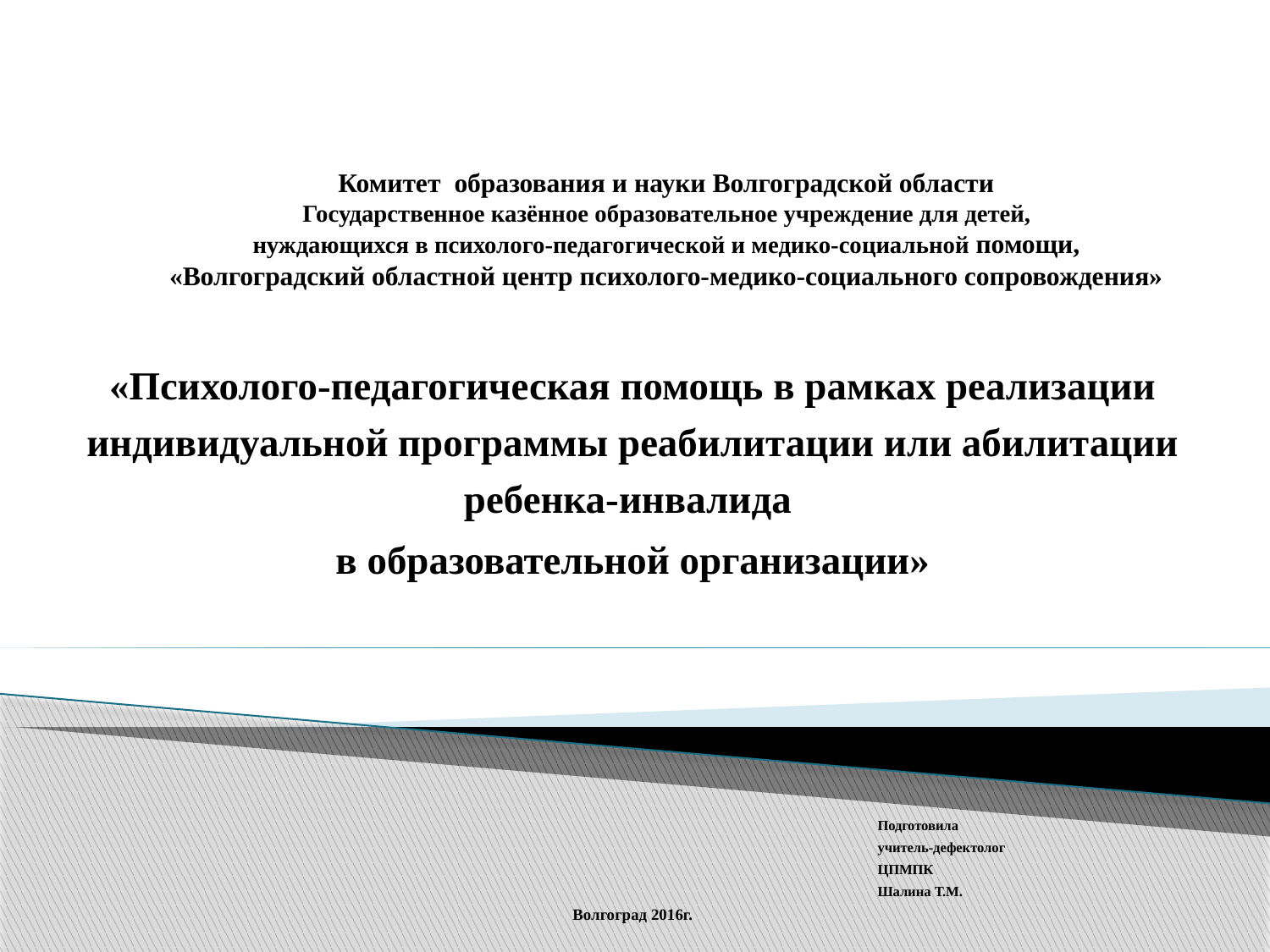

# Комитет  образования и науки Волгоградской области  Государственное казённое образовательное учреждение для детей, нуждающихся в психолого-педагогической и медико-социальной помощи, «Волгоградский областной центр психолого-медико-социального сопровождения»

«Психолого-педагогическая помощь в рамках реализации индивидуальной программы реабилитации или абилитации ребенка-инвалида
в образовательной организации»

Подготовила
учитель-дефектолог
ЦПМПК
Шалина Т.М.
Волгоград 2016г.